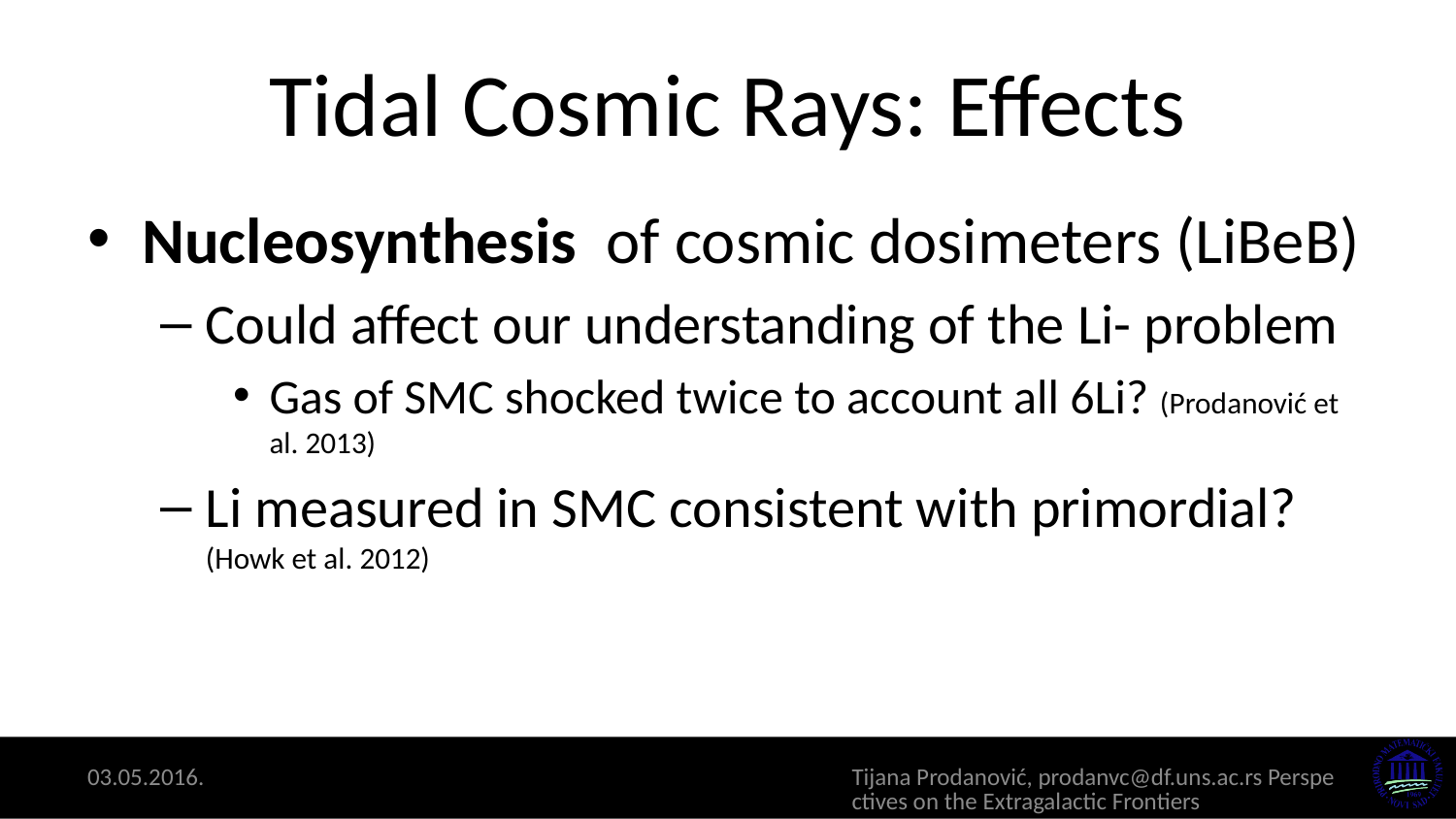

# Tidal Cosmic Rays: Effects
Nucleosynthesis  of cosmic dosimeters (LiBeB)
Could affect our understanding of the Li- problem
Gas of SMC shocked twice to account all 6Li? (Prodanović et al. 2013)
Li measured in SMC consistent with primordial? (Howk et al. 2012)

03.05.2016.
Tijana Prodanović, prodanvc@df.uns.ac.rs Perspectives on the Extragalactic Frontiers